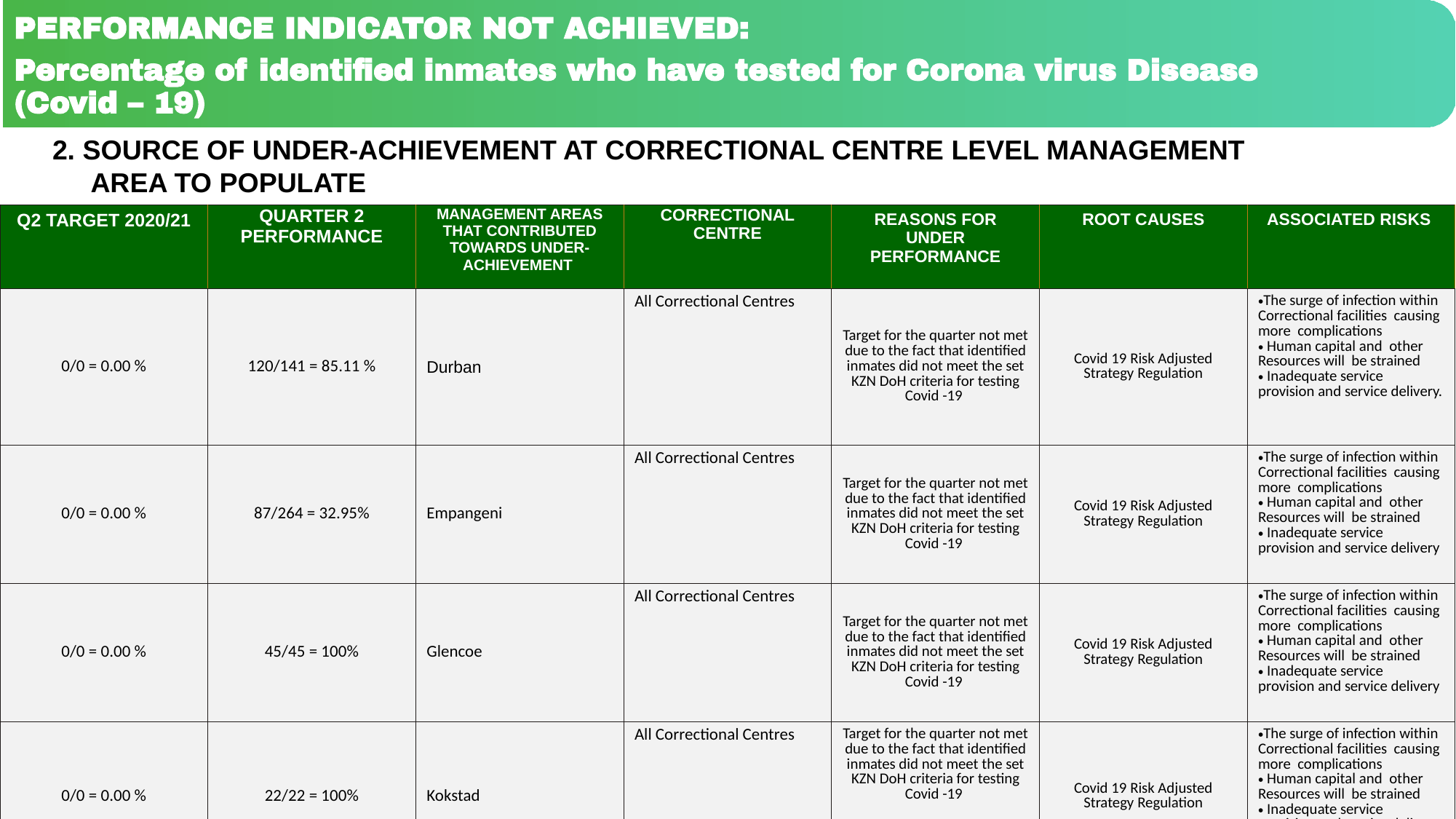

PERFORMANCE INDICATOR NOT ACHIEVED:
Percentage of identified inmates who have tested for Corona virus Disease (Covid – 19)
     2. SOURCE OF UNDER-ACHIEVEMENT AT CORRECTIONAL CENTRE LEVEL MANAGEMENT
          AREA TO POPULATE
| Q2 TARGET 2020/21 | QUARTER 2 PERFORMANCE | MANAGEMENT AREAS THAT CONTRIBUTED TOWARDS UNDER-ACHIEVEMENT | CORRECTIONAL CENTRE | REASONS FOR UNDER PERFORMANCE | ROOT CAUSES | ASSOCIATED RISKS |
| --- | --- | --- | --- | --- | --- | --- |
| 0/0 = 0.00 % | 120/141 = 85.11 % | Durban | All Correctional Centres | Target for the quarter not met due to the fact that identified inmates did not meet the set KZN DoH criteria for testing Covid -19 | Covid 19 Risk Adjusted Strategy Regulation | The surge of infection within Correctional facilities causing more complications Human capital and other Resources will be strained Inadequate service provision and service delivery. |
| 0/0 = 0.00 % | 87/264 = 32.95% | Empangeni | All Correctional Centres | Target for the quarter not met due to the fact that identified inmates did not meet the set KZN DoH criteria for testing Covid -19 | Covid 19 Risk Adjusted Strategy Regulation | The surge of infection within Correctional facilities causing more complications Human capital and other Resources will be strained Inadequate service provision and service delivery |
| 0/0 = 0.00 % | 45/45 = 100% | Glencoe | All Correctional Centres | Target for the quarter not met due to the fact that identified inmates did not meet the set KZN DoH criteria for testing Covid -19 | Covid 19 Risk Adjusted Strategy Regulation | The surge of infection within Correctional facilities causing more complications Human capital and other Resources will be strained Inadequate service provision and service delivery |
| 0/0 = 0.00 % | 22/22 = 100% | Kokstad | All Correctional Centres | Target for the quarter not met due to the fact that identified inmates did not meet the set KZN DoH criteria for testing Covid -19 | Covid 19 Risk Adjusted Strategy Regulation | The surge of infection within Correctional facilities causing more complications Human capital and other Resources will be strained Inadequate service provision and service delivery |